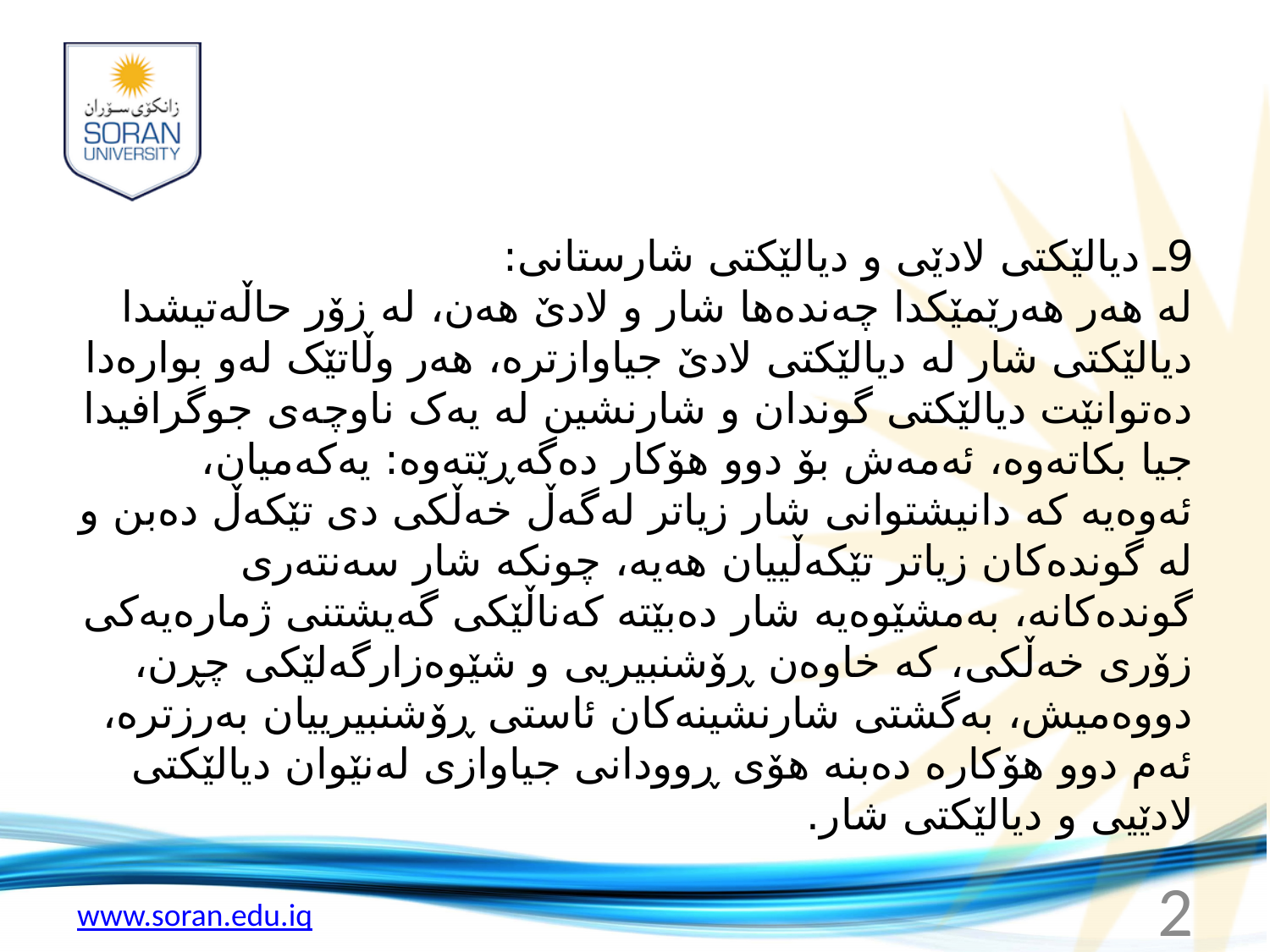

#
9ـ دیالێکتى لادێی و دیالێکتى شارستانی:
لە هەر هەرێمێکدا چەندەها شار و لادێ هەن، لە زۆر حاڵەتیشدا دیالێکتى شار لە دیالێکتى لادێ جیاوازترە، هەر وڵاتێک لەو بوارەدا دەتوانێت دیالێکتى گوندان و شارنشین لە یەک ناوچەى جوگرافیدا جیا بکاتەوە، ئەمەش بۆ دوو هۆکار دەگەڕێتەوە: یەکەمیان، ئەوەیە کە دانیشتوانى شار زیاتر لەگەڵ خەڵکى دى تێکەڵ دەبن و لە گوندەکان زیاتر تێکەڵییان هەیە، چونکە شار سەنتەرى گوندەکانە، بەمشێوەیە شار دەبێتە کەناڵێکى گەیشتنى ژمارەیەکى زۆرى خەڵکى، کە خاوەن ڕۆشنبیریى و شێوەزارگەلێکى چڕن، دووەمیش، بەگشتى شارنشینەکان ئاستى ڕۆشنبیرییان بەرزترە، ئەم دوو هۆکارە دەبنە هۆى ڕوودانى جیاوازى لەنێوان دیالێکتى لادێیى و دیالێکتى شار.
2